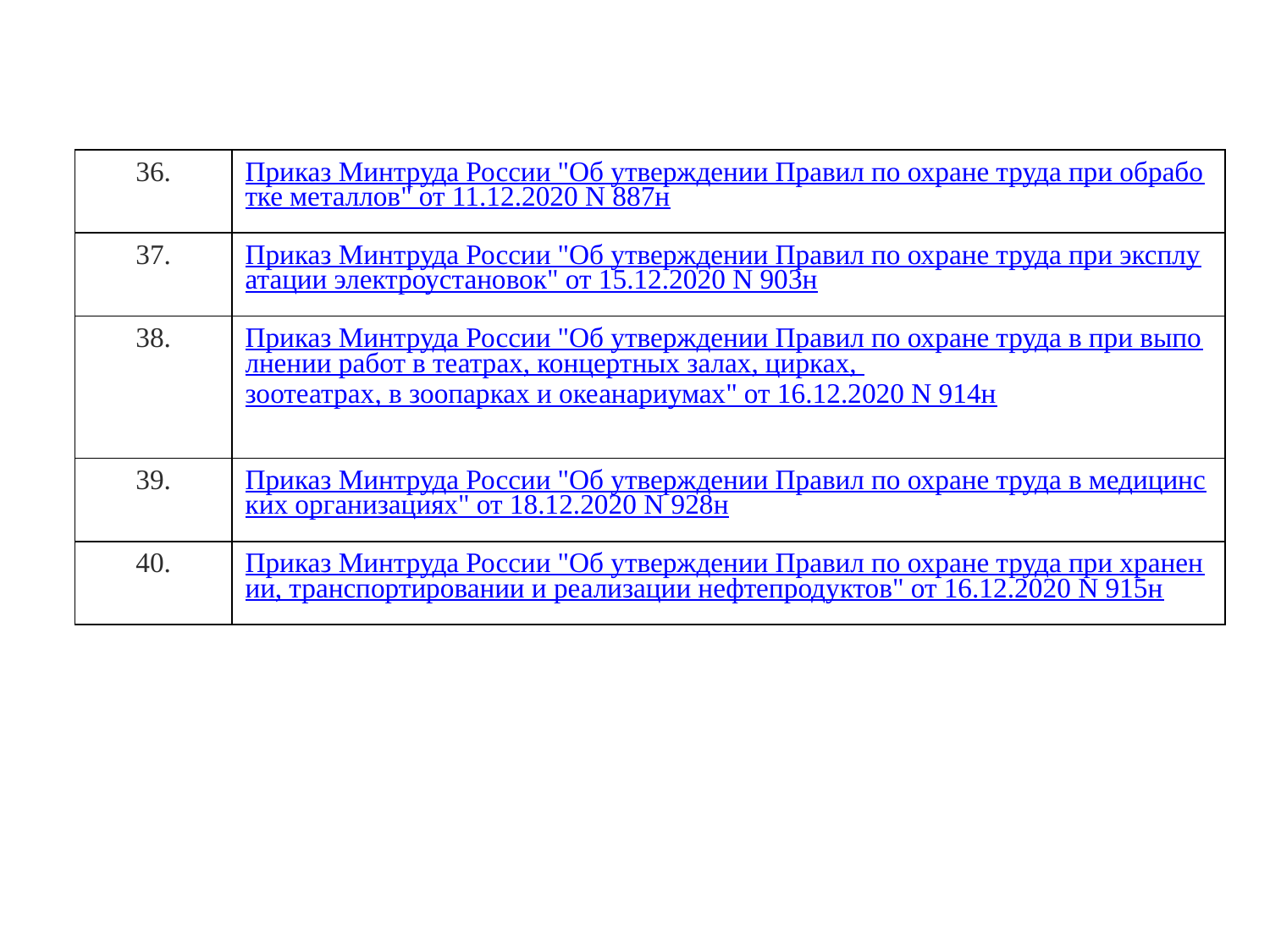

| 36. | Приказ Минтруда России "Об утверждении Правил по охране труда при обработке металлов" от 11.12.2020 N 887н |
| --- | --- |
| 37. | Приказ Минтруда России "Об утверждении Правил по охране труда при эксплуатации электроустановок" от 15.12.2020 N 903н |
| 38. | Приказ Минтруда России "Об утверждении Правил по охране труда в при выполнении работ в театрах, концертных залах, цирках, зоотеатрах, в зоопарках и океанариумах" от 16.12.2020 N 914н |
| 39. | Приказ Минтруда России "Об утверждении Правил по охране труда в медицинских организациях" от 18.12.2020 N 928н |
| 40. | Приказ Минтруда России "Об утверждении Правил по охране труда при хранении, транспортировании и реализации нефтепродуктов" от 16.12.2020 N 915н |